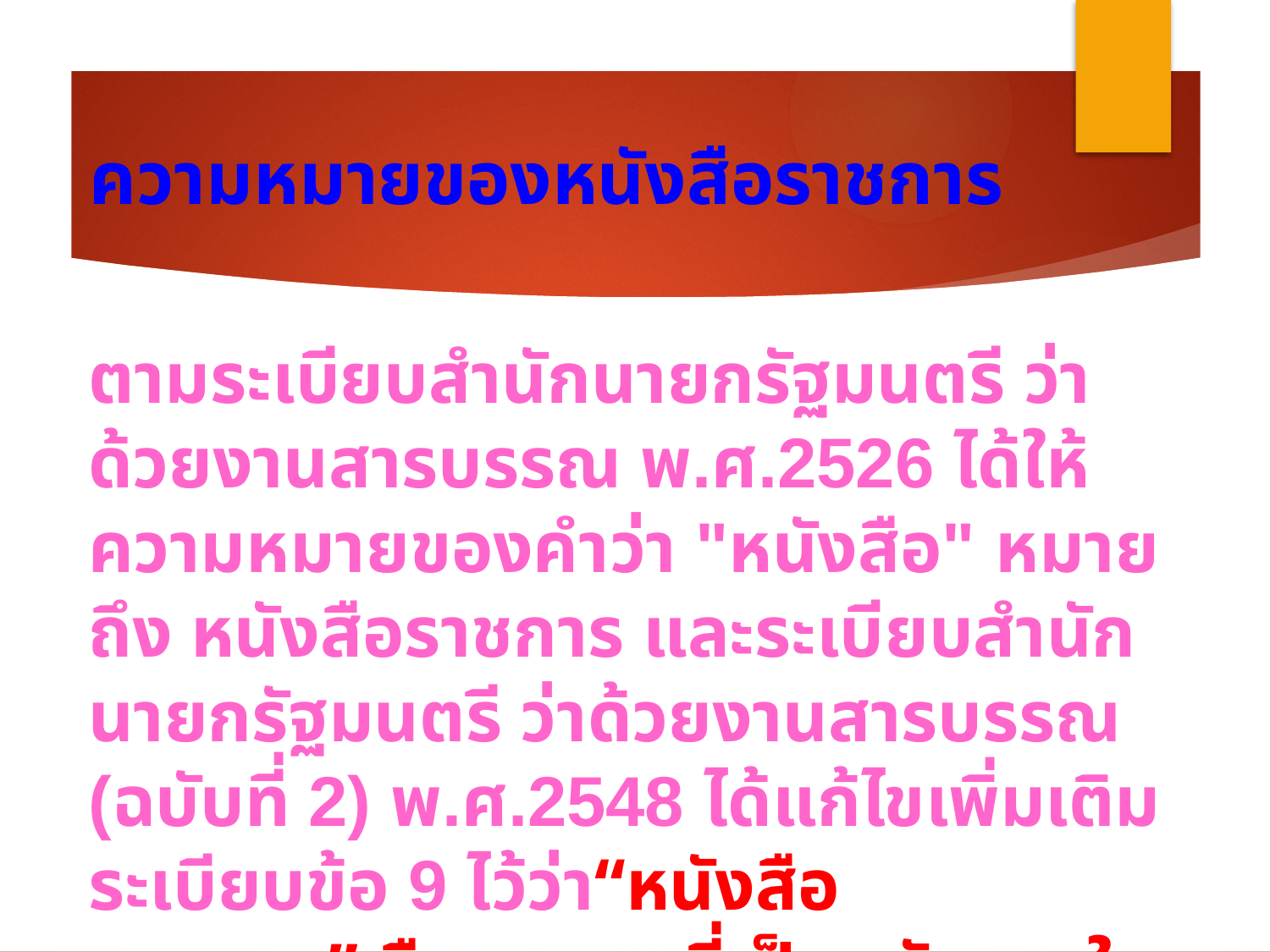

# ความหมายของหนังสือราชการ

ตามระเบียบสำนักนายกรัฐมนตรี ว่าด้วยงานสารบรรณ พ.ศ.2526 ได้ให้ความหมายของคำว่า "หนังสือ" หมายถึง หนังสือราชการ และระเบียบสำนักนายกรัฐมนตรี ว่าด้วยงานสารบรรณ (ฉบับที่ 2) พ.ศ.2548 ได้แก้ไขเพิ่มเติมระเบียบข้อ 9 ไว้ว่า“หนังสือราชการ ” คือเอกสารที่เป็นหลักฐานในราชการ